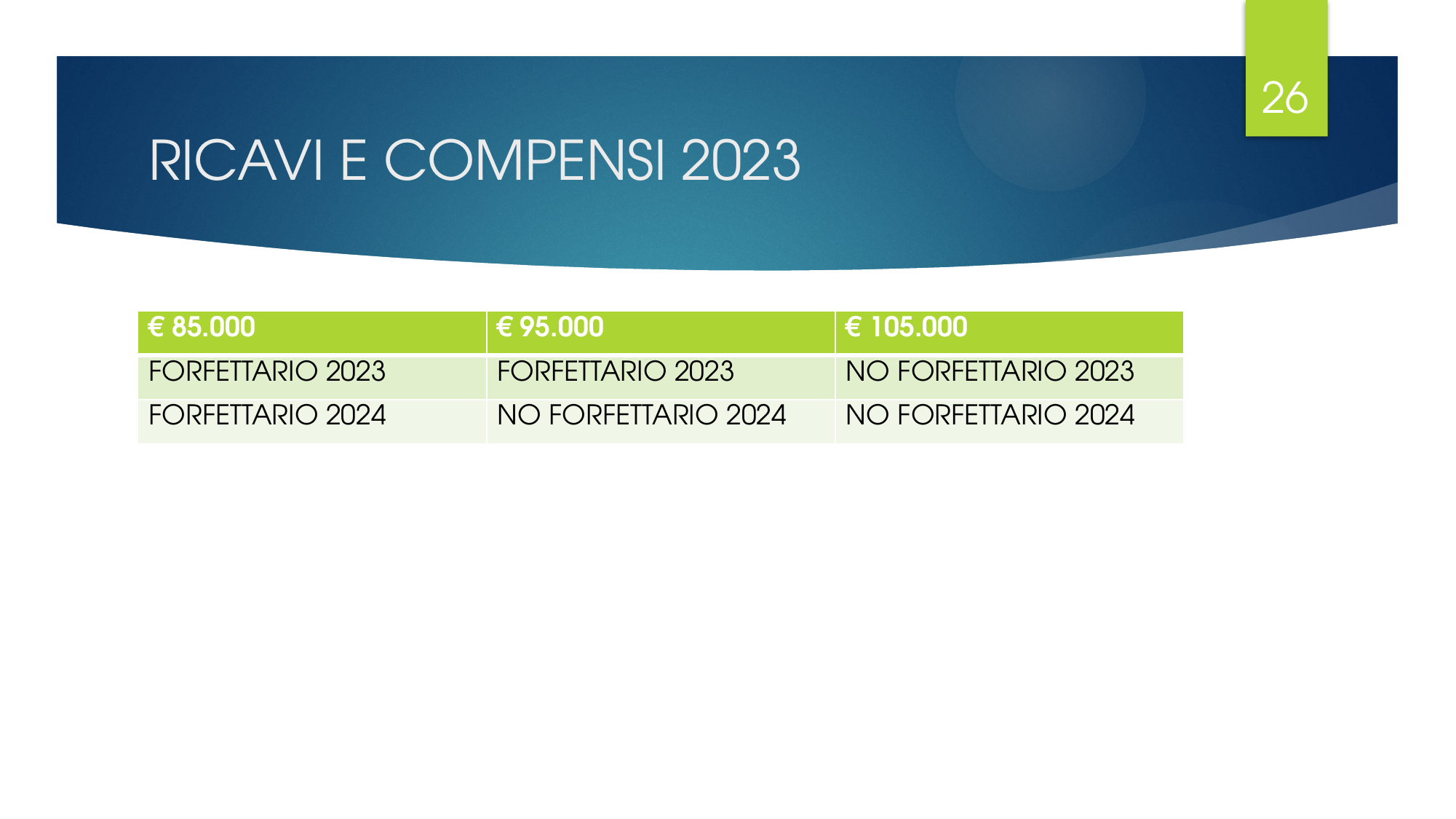

26
# RICAVI E COMPENSI 2023
| € 85.000 | € 95.000 | € 105.000 |
| --- | --- | --- |
| FORFETTARIO 2023 | FORFETTARIO 2023 | NO FORFETTARIO 2023 |
| FORFETTARIO 2024 | NO FORFETTARIO 2024 | NO FORFETTARIO 2024 |